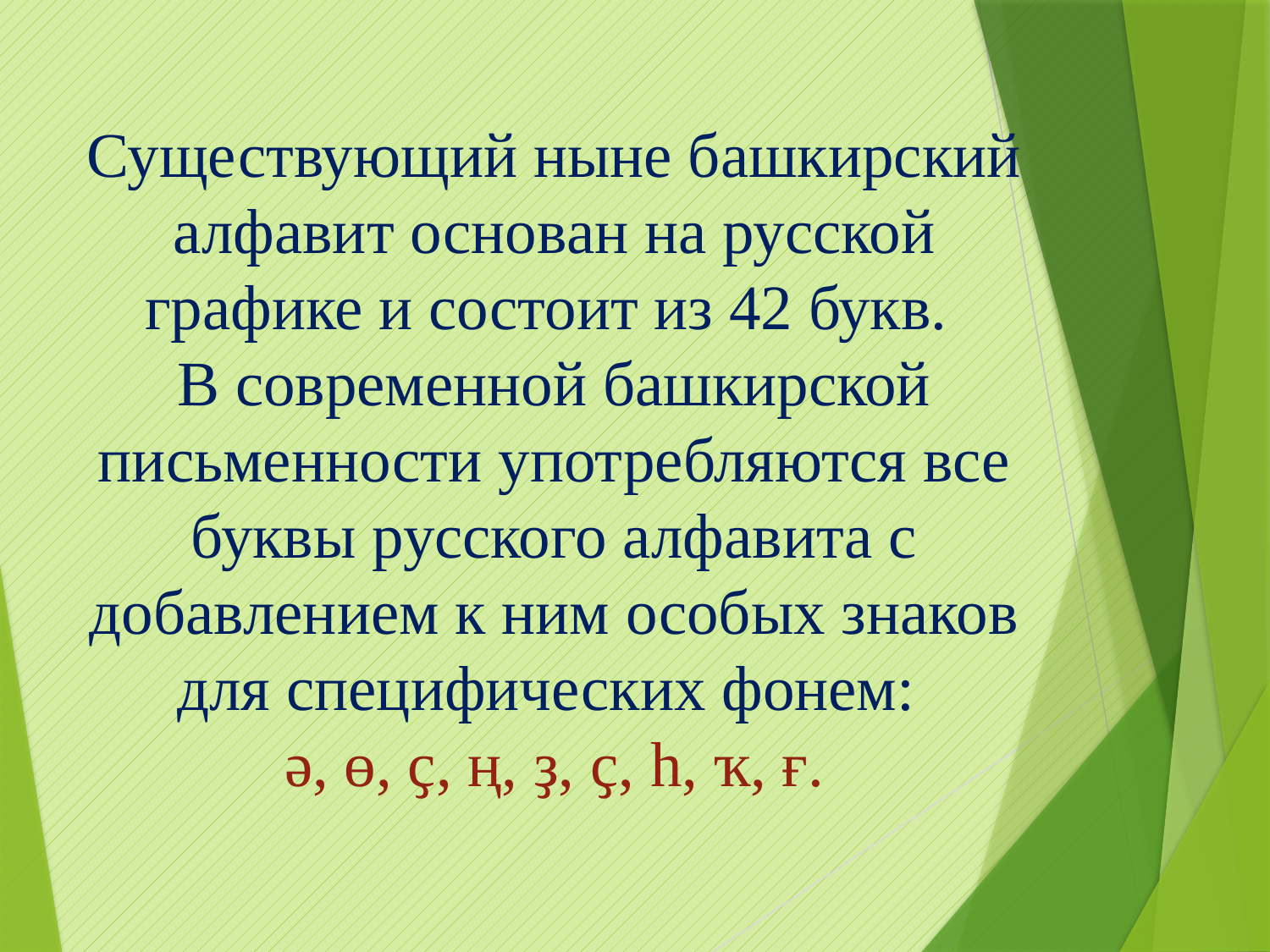

Существующий ныне башкирский алфавит основан на русской графике и состоит из 42 букв.
В современной башкирской письменности употребляются все буквы русского алфавита с добавлением к ним особых знаков для специфических фонем:
ә, ө, ҫ, ң, ҙ, ҫ, һ, ҡ, ғ.